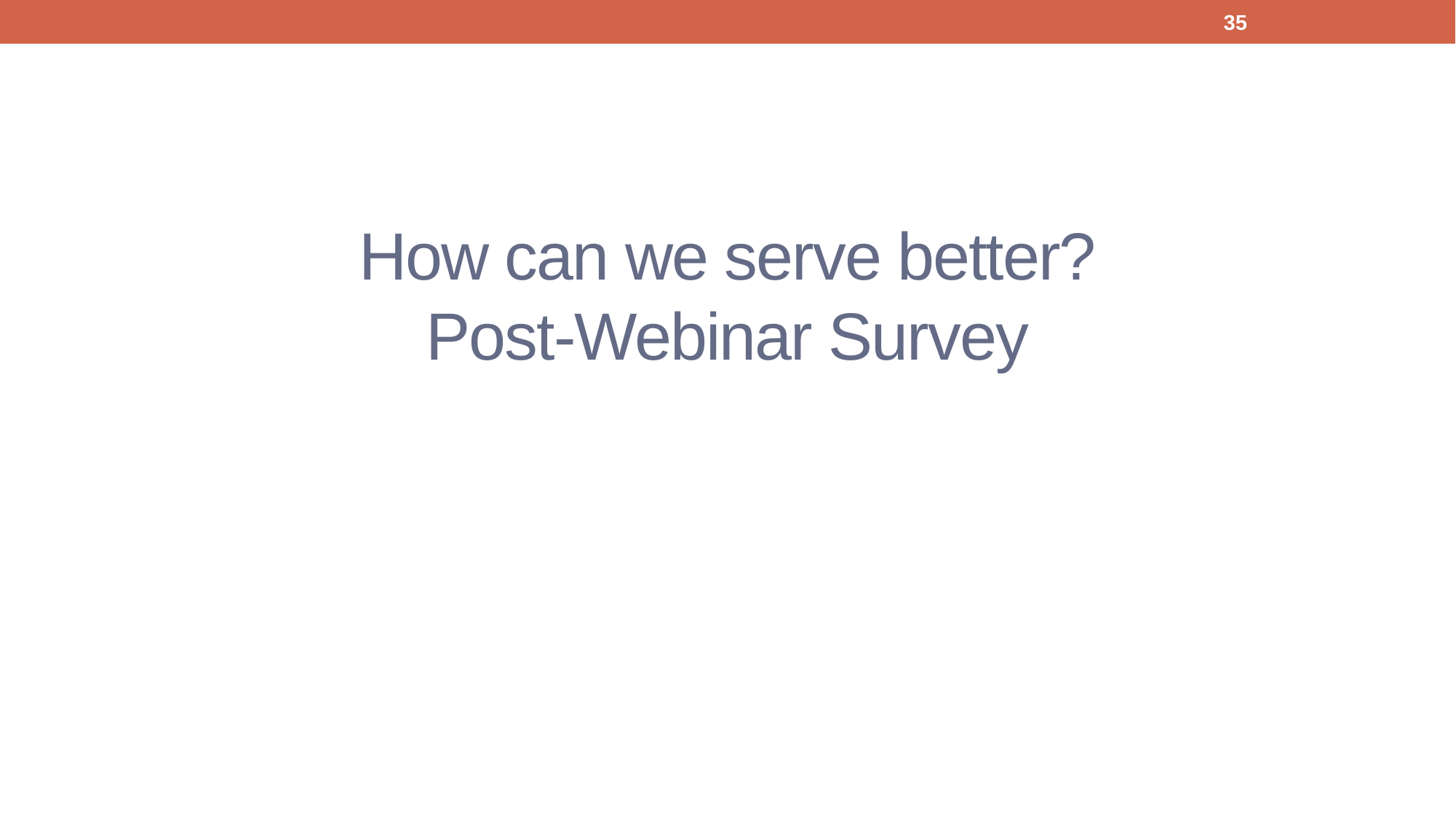

35
# How can we serve better? Post-Webinar Survey